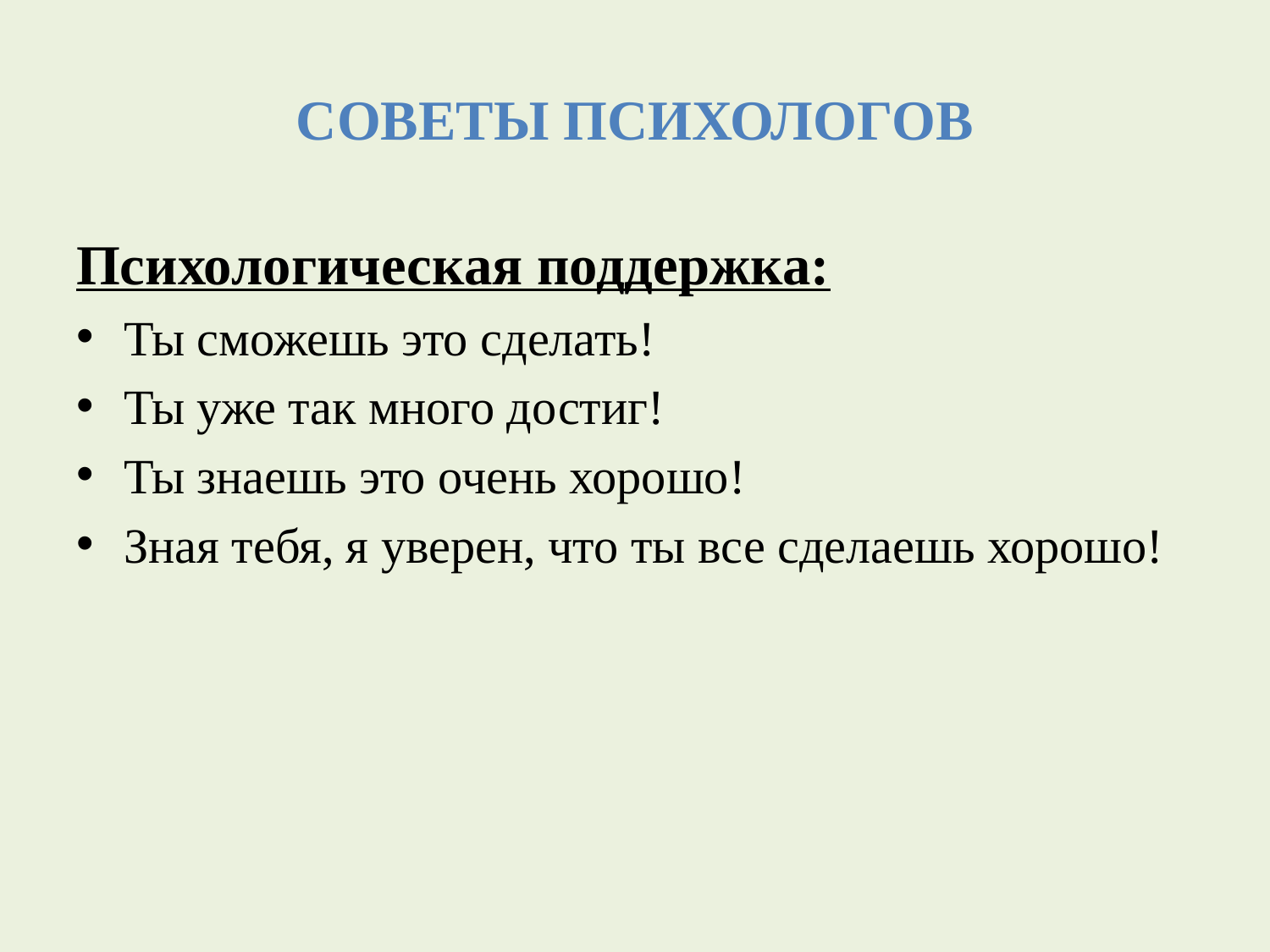

# Советы психологов
Психологическая поддержка:
Ты сможешь это сделать!
Ты уже так много достиг!
Ты знаешь это очень хорошо!
Зная тебя, я уверен, что ты все сделаешь хорошо!